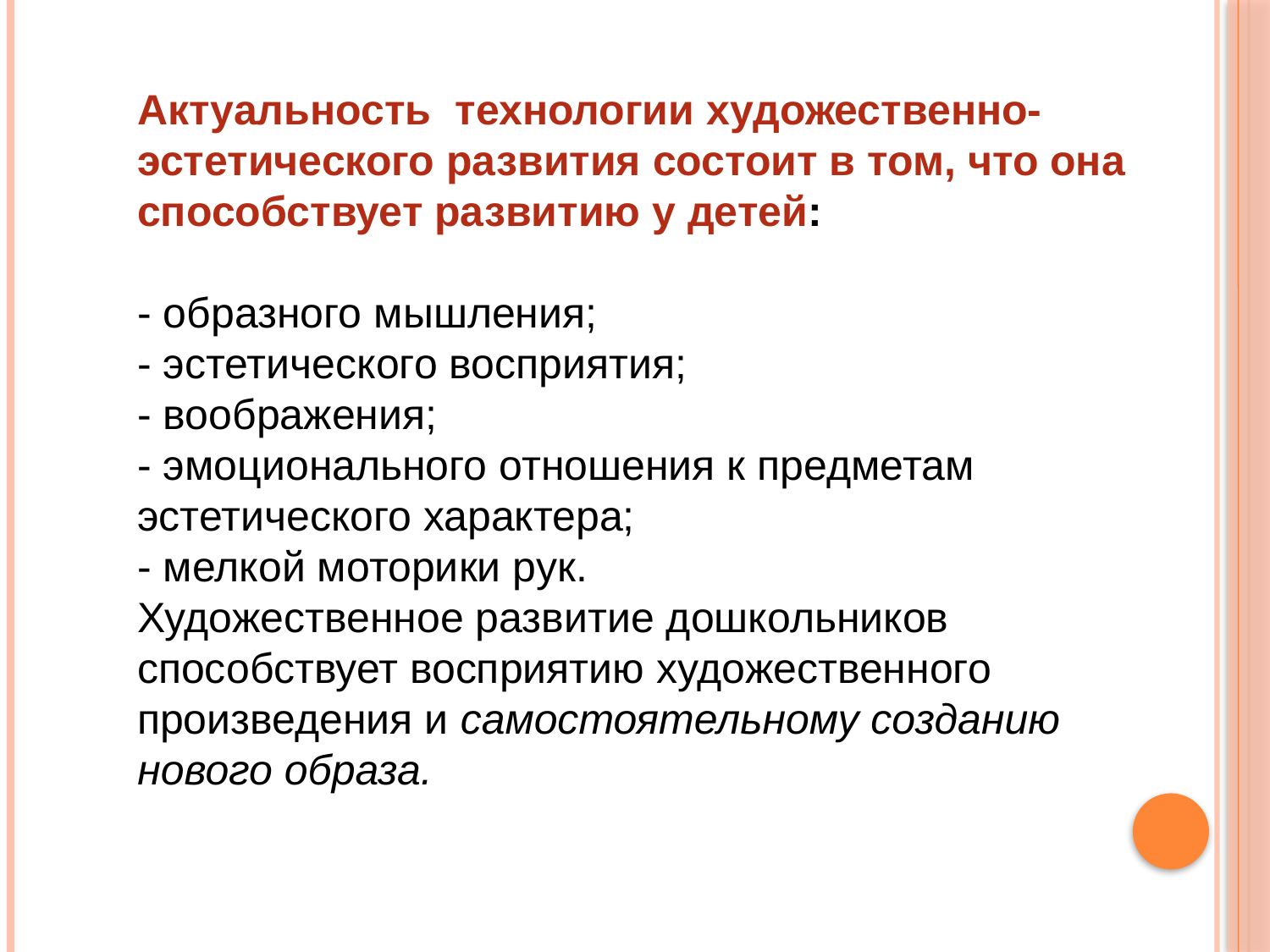

Актуальность  технологии художественно-эстетического развития состоит в том, что она способствует развитию у детей:

- образного мышления;
- эстетического восприятия;
- воображения;
- эмоционального отношения к предметам эстетического характера;
- мелкой моторики рук.
Художественное развитие дошкольников способствует восприятию художественного произведения и самостоятельному созданию нового образа.